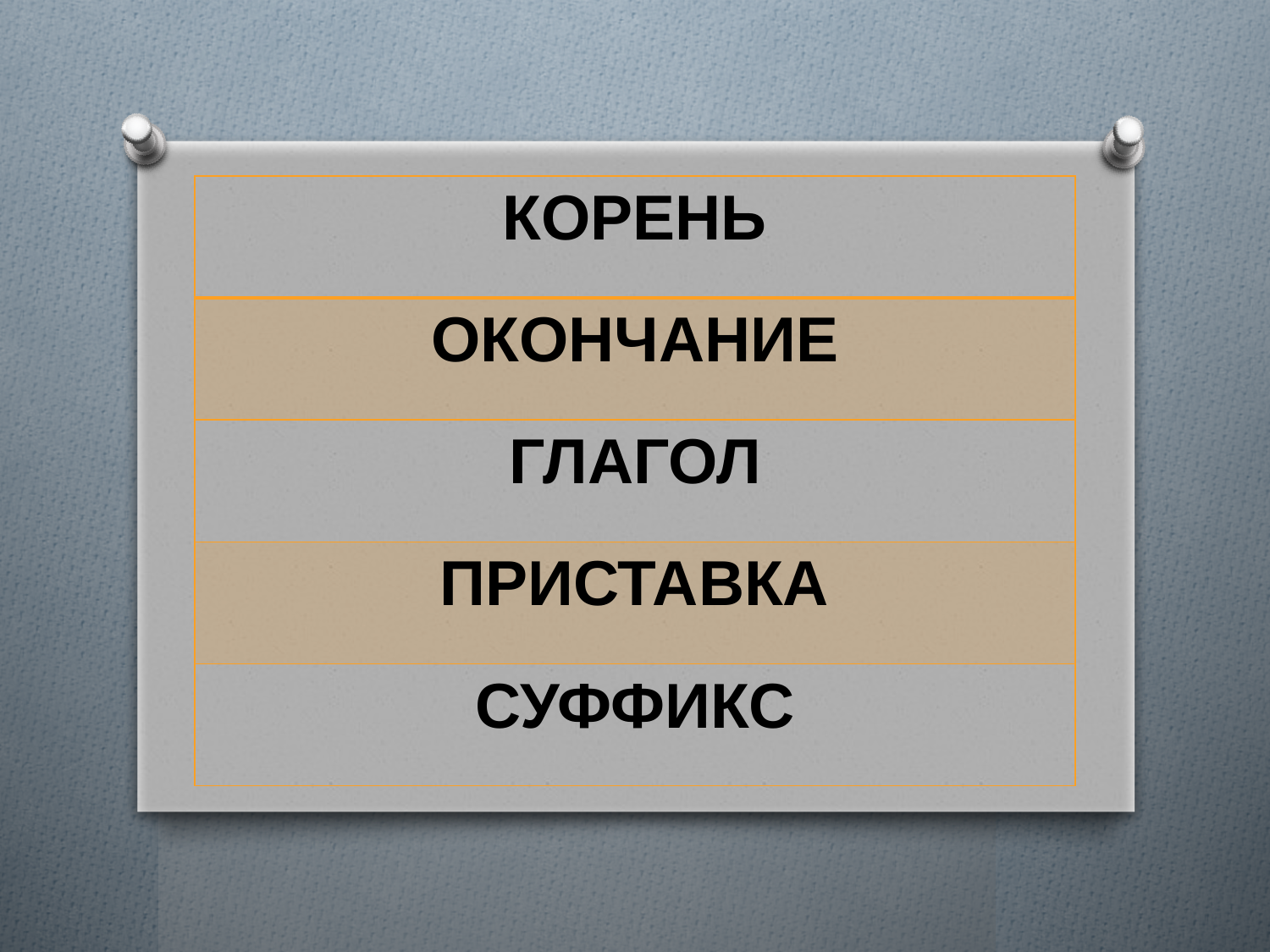

| КОРЕНЬ |
| --- |
| ОКОНЧАНИЕ |
| ГЛАГОЛ |
| ПРИСТАВКА |
| СУФФИКС |
#